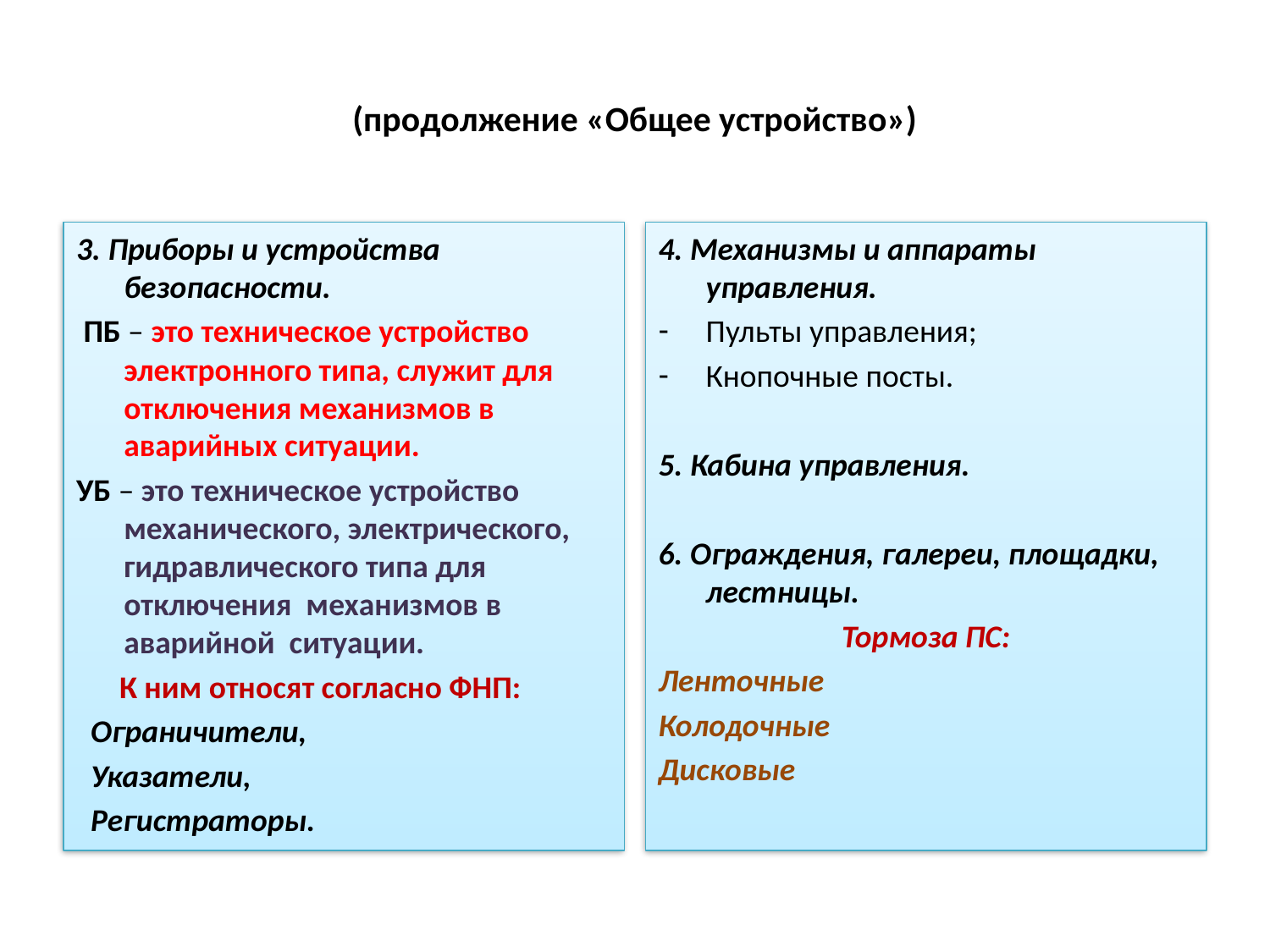

# (продолжение «Общее устройство»)
3. Приборы и устройства безопасности.
 ПБ – это техническое устройство электронного типа, служит для отключения механизмов в аварийных ситуации.
УБ – это техническое устройство механического, электрического, гидравлического типа для отключения  механизмов в аварийной  ситуации.
      К ним относят согласно ФНП:
  Ограничители,
  Указатели,
  Регистраторы.
4. Механизмы и аппараты управления.
Пульты управления;
Кнопочные посты.

5. Кабина управления.

6. Ограждения, галереи, площадки, лестницы.
Тормоза ПС:
Ленточные
Колодочные
Дисковые